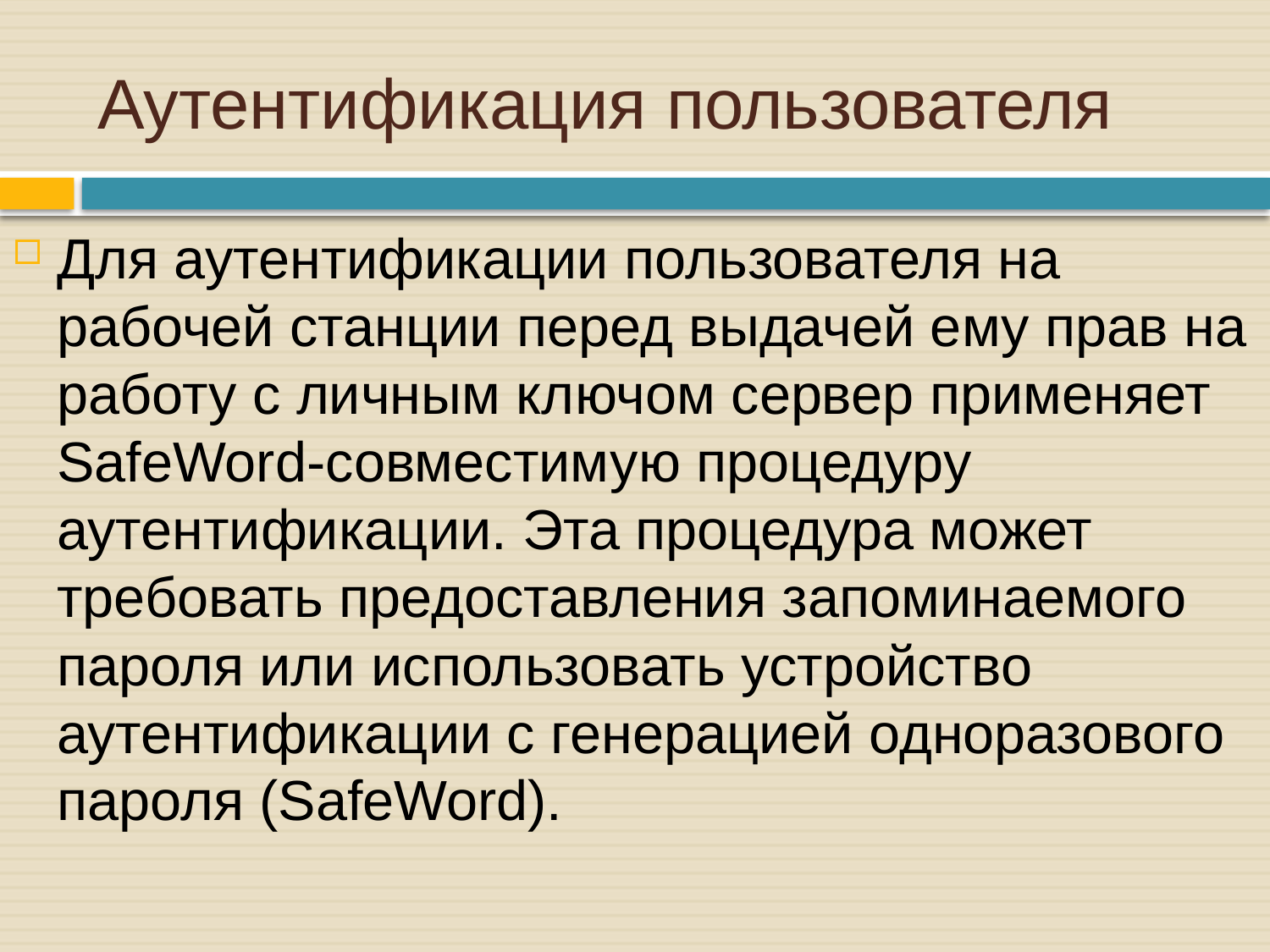

# Аутентификация пользователя
Для аутентификации пользователя на рабочей станции перед выдачей ему прав на работу с личным ключом сервер применяет SafeWord-совместимую процедуру аутентификации. Эта процедура может требовать предоставления запоминаемого пароля или использовать устройство аутентификации с генерацией одноразового пароля (SafeWord).